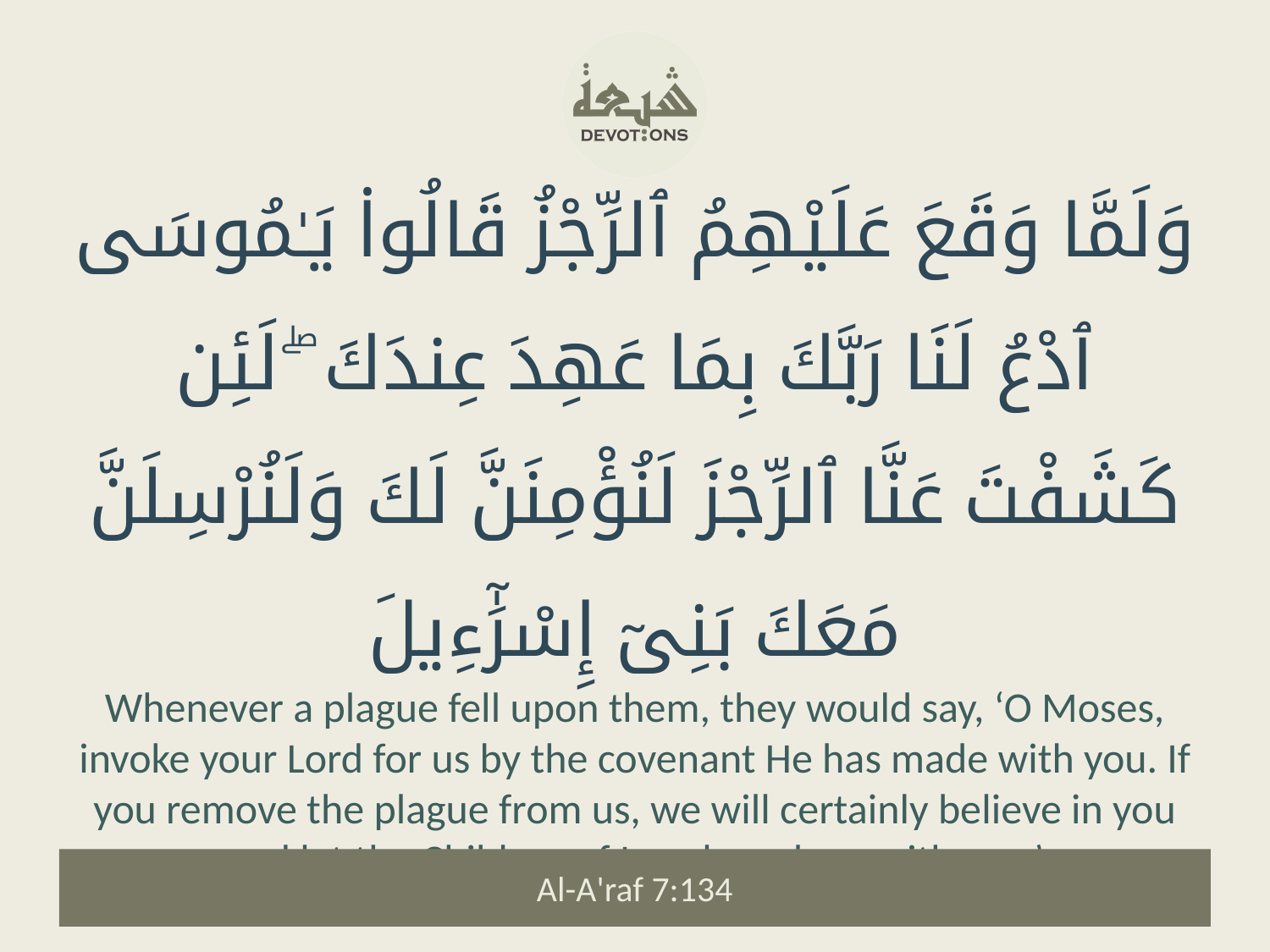

وَلَمَّا وَقَعَ عَلَيْهِمُ ٱلرِّجْزُ قَالُوا۟ يَـٰمُوسَى ٱدْعُ لَنَا رَبَّكَ بِمَا عَهِدَ عِندَكَ ۖ لَئِن كَشَفْتَ عَنَّا ٱلرِّجْزَ لَنُؤْمِنَنَّ لَكَ وَلَنُرْسِلَنَّ مَعَكَ بَنِىٓ إِسْرَٰٓءِيلَ
Whenever a plague fell upon them, they would say, ‘O Moses, invoke your Lord for us by the covenant He has made with you. If you remove the plague from us, we will certainly believe in you and let the Children of Israel go along with you.’
Al-A'raf 7:134